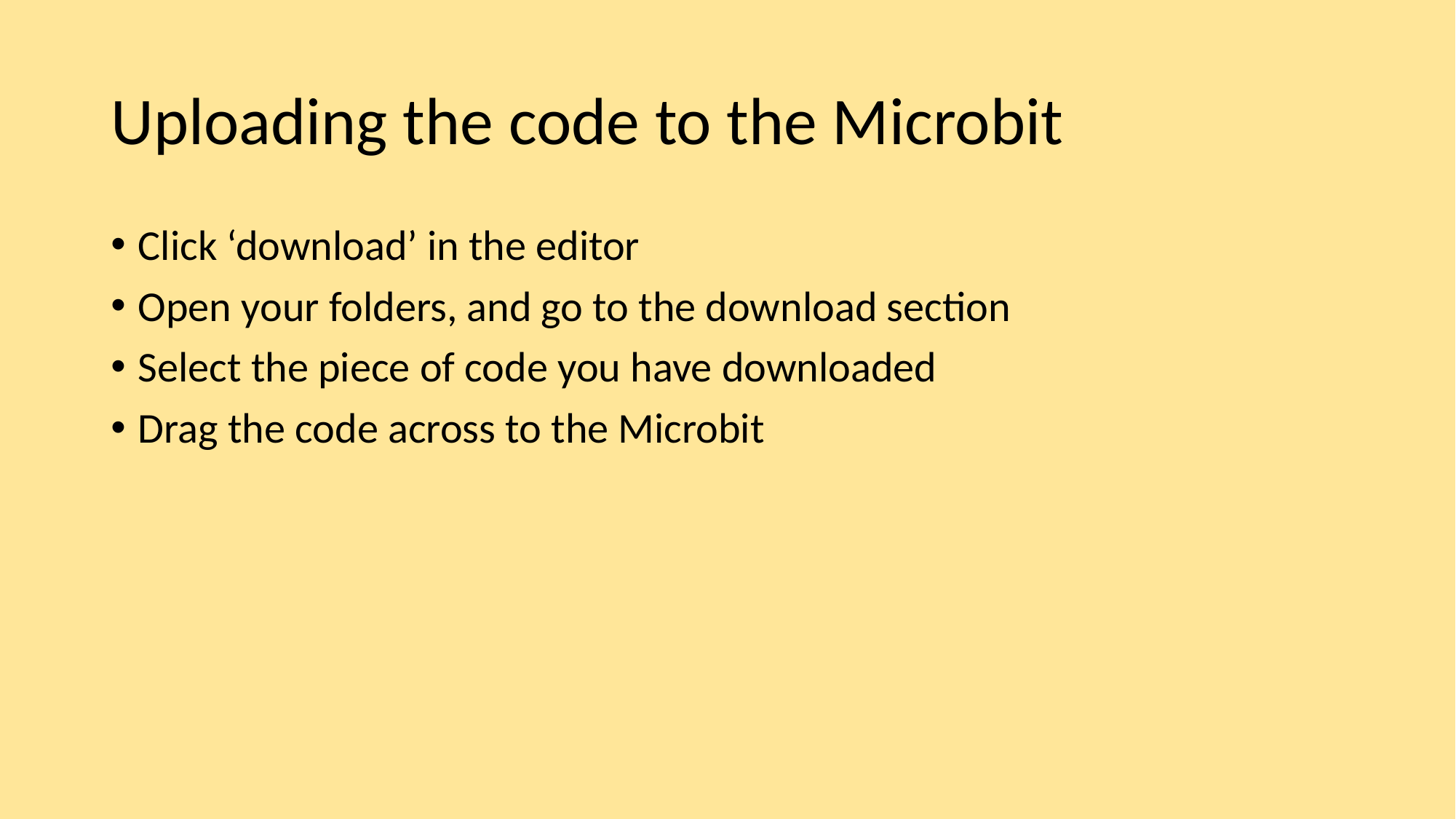

# Uploading the code to the Microbit
Click ‘download’ in the editor
Open your folders, and go to the download section
Select the piece of code you have downloaded
Drag the code across to the Microbit